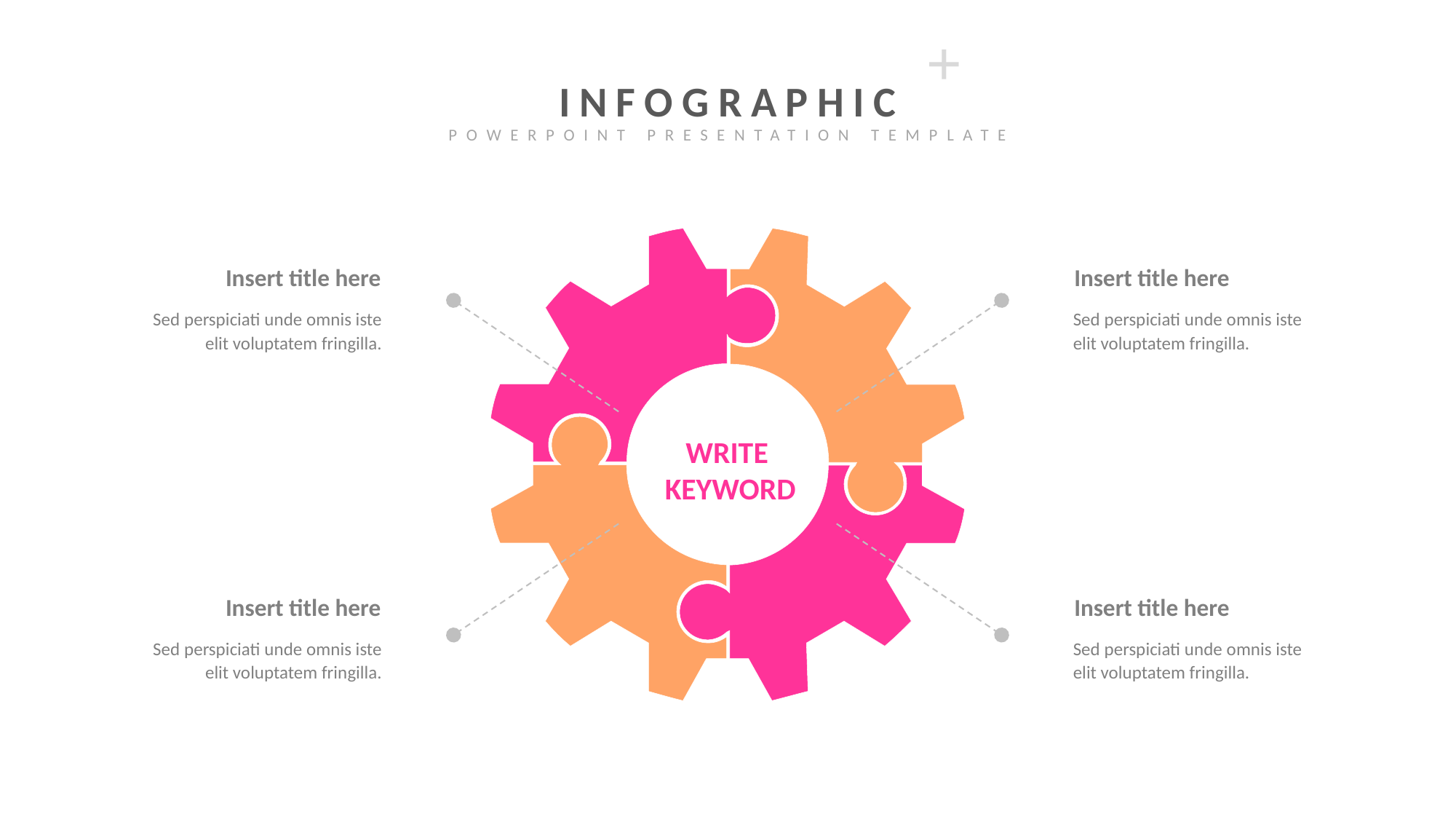

+
INFOGRAPHIC
POWERPOINT PRESENTATION TEMPLATE

Insert title here
Insert title here
Sed perspiciati unde omnis iste elit voluptatem fringilla.
Sed perspiciati unde omnis iste elit voluptatem fringilla.

WRITE
KEYWORD
Core Idea

Insert title here
Insert title here
Sed perspiciati unde omnis iste elit voluptatem fringilla.
Sed perspiciati unde omnis iste elit voluptatem fringilla.